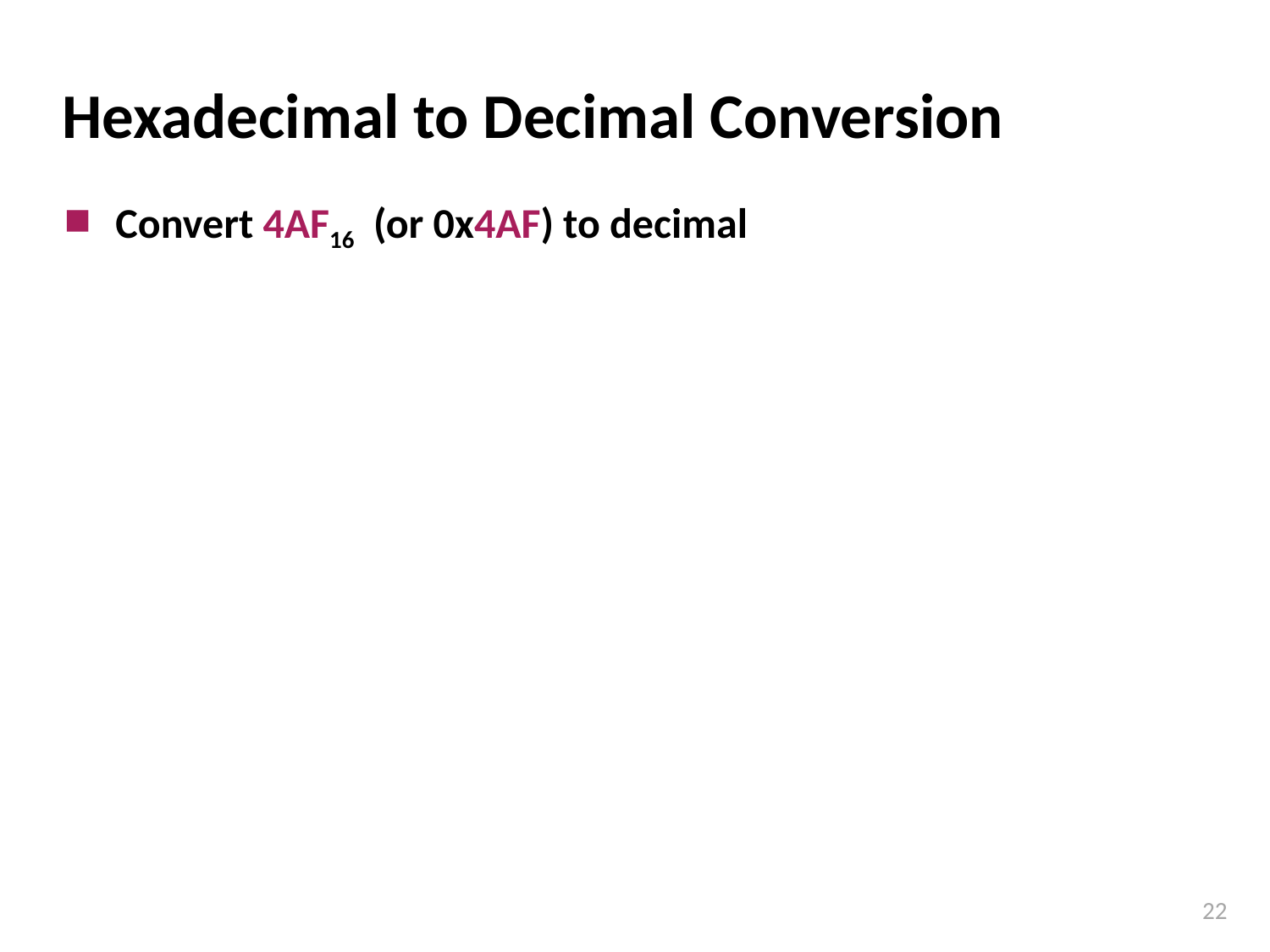

# Hexadecimal to Decimal Conversion
Convert 4AF16  (or 0x4AF) to decimal